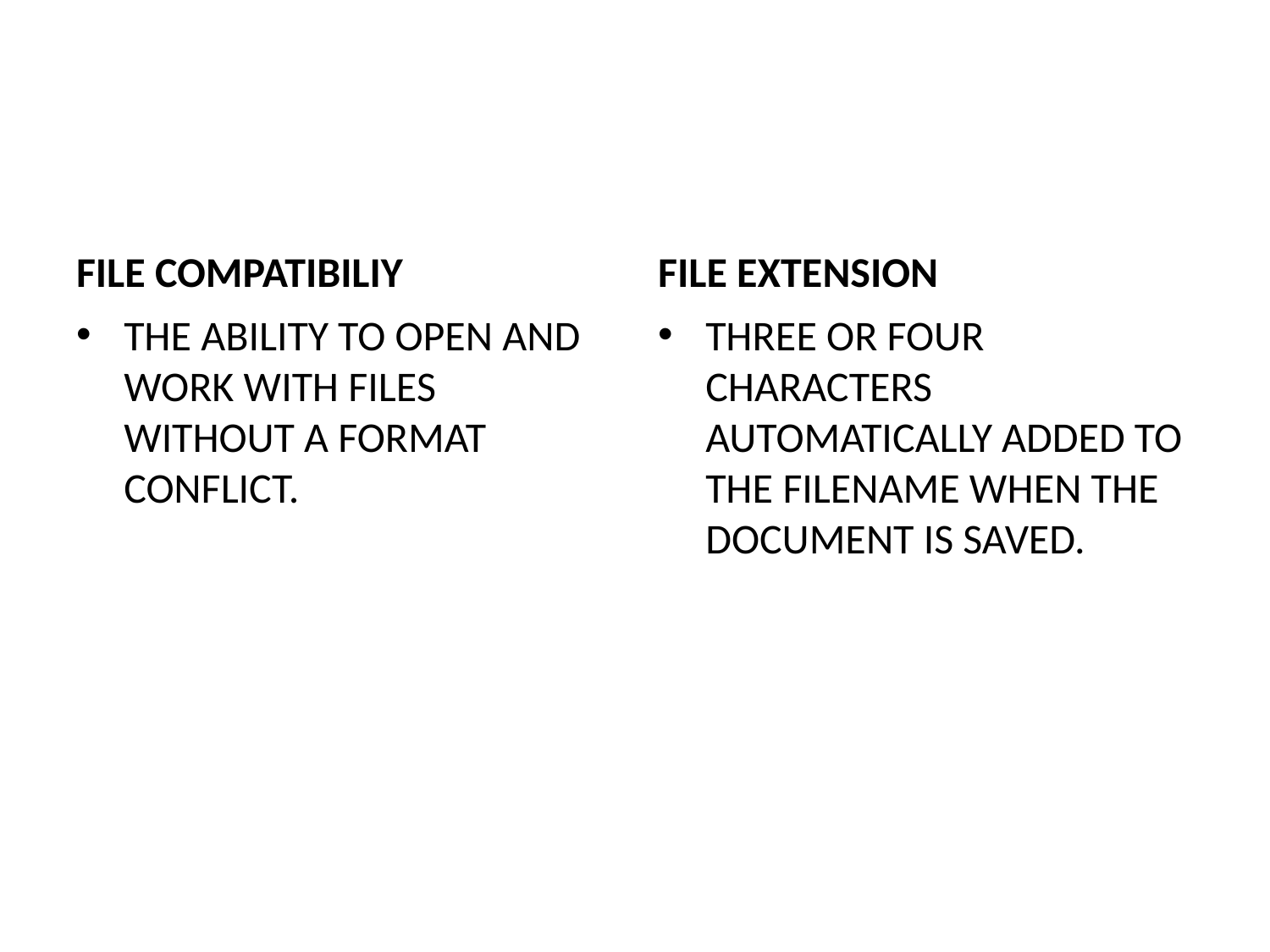

#
FILE COMPATIBILIY
FILE EXTENSION
THE ABILITY TO OPEN AND WORK WITH FILES WITHOUT A FORMAT CONFLICT.
THREE OR FOUR CHARACTERS AUTOMATICALLY ADDED TO THE FILENAME WHEN THE DOCUMENT IS SAVED.